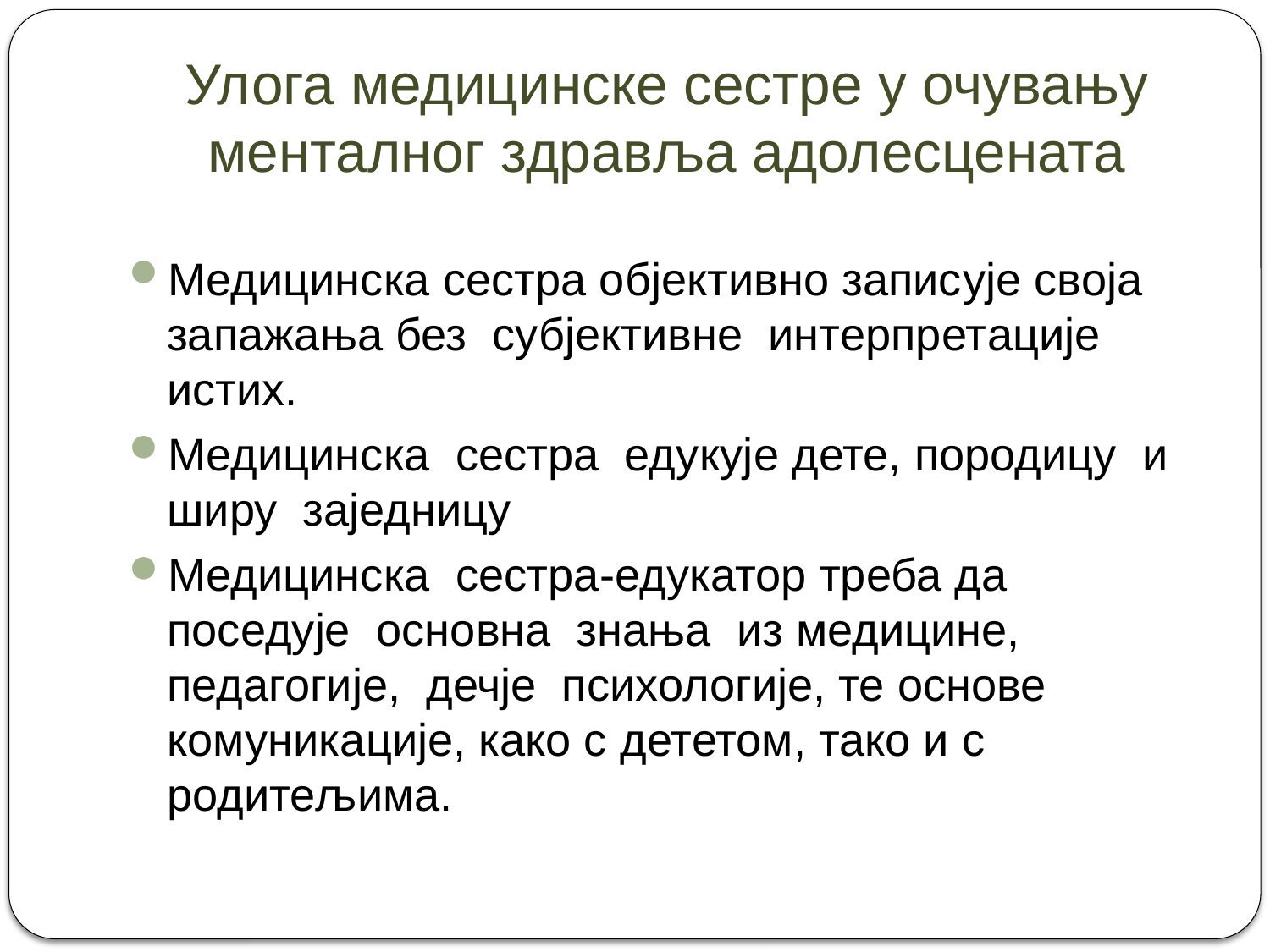

# Улога медицинске сестре у очувању менталног здравља адолесцената
Медицинска сестра објективно записује своја запажања без  субјективне  интерпретације  истих.
Медицинска  сестра  едукује дете, породицу  и  ширу  заједницу
Медицинска  сестра-едукатор треба да поседује  основна  знања  из медицине,  педагогије,  дечје  психологије, те основе комуникације, како с дететом, тако и с родитељима.